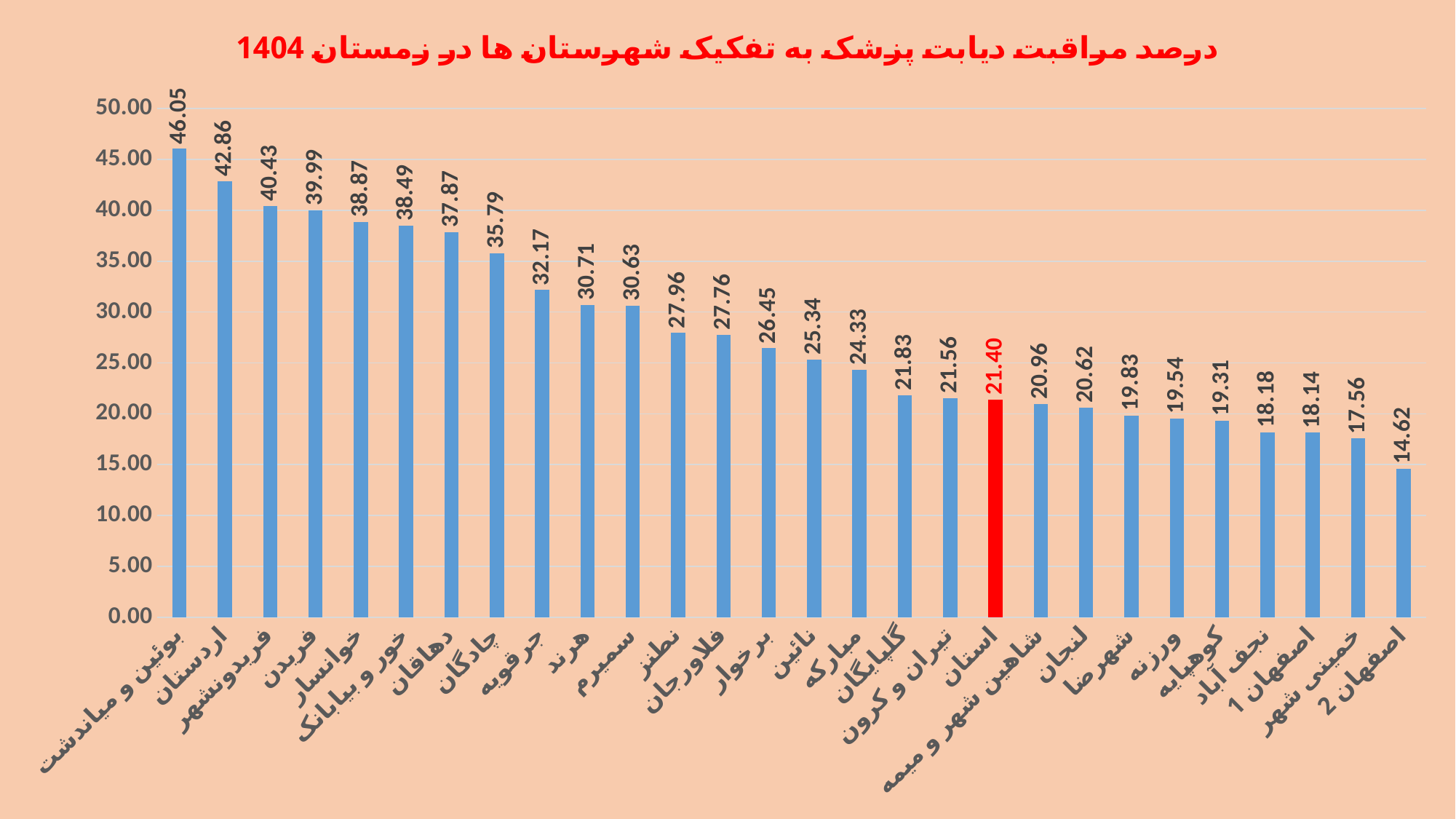

### Chart: درصد مراقبت دیابت پزشک به تفکیک شهرستان ها در زمستان 1404

| Category | درصد مراقبت دیابت پزشک زمستان 1404 |
|---|---|
| بوئین و میاندشت | 46.04715672676838 |
| اردستان | 42.86379511059371 |
| فریدونشهر | 40.4296875 |
| فریدن | 39.99422466069882 |
| خوانسار | 38.87188456493222 |
| خور و بیابانک | 38.49449204406365 |
| دهاقان | 37.870514820592824 |
| چادگان | 35.785953177257525 |
| جرقویه | 32.17213114754098 |
| هرند | 30.713422007255136 |
| سمیرم | 30.634638196915777 |
| نطنز | 27.960378208014408 |
| فلاورجان | 27.76107550059561 |
| برخوار | 26.453184824225552 |
| نائین | 25.34188034188034 |
| مبارکه | 24.33065595716198 |
| گلپایگان | 21.8270445928868 |
| تیران و کرون | 21.557155715571557 |
| استان | 21.39998235383764 |
| شاهین شهر و میمه | 20.959864090040348 |
| لنجان | 20.623850884422747 |
| شهرضا | 19.834523404737617 |
| ورزنه | 19.538968166849617 |
| کوهپایه | 19.313554392088424 |
| نجف آباد | 18.183976824808852 |
| اصفهان 1 | 18.142120836117208 |
| خمینی شهر | 17.563213902177097 |
| اصفهان 2 | 14.621005410905056 |